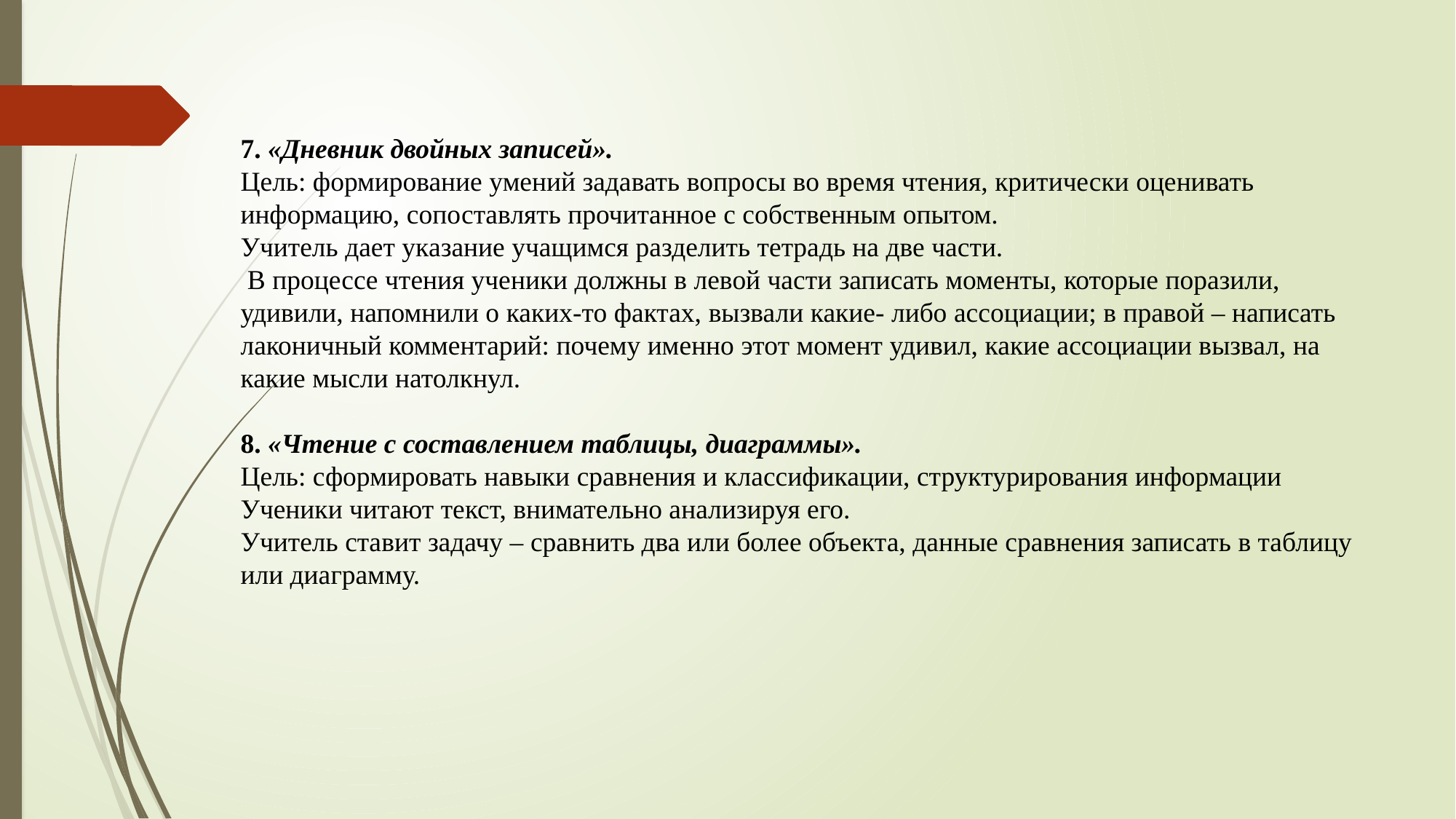

7. «Дневник двойных записей».
Цель: формирование умений задавать вопросы во время чтения, критически оценивать информацию, сопоставлять прочитанное с собственным опытом.
Учитель дает указание учащимся разделить тетрадь на две части.
 В процессе чтения ученики должны в левой части записать моменты, которые поразили, удивили, напомнили о каких-то фактах, вызвали какие- либо ассоциации; в правой – написать лаконичный комментарий: почему именно этот момент удивил, какие ассоциации вызвал, на какие мысли натолкнул.

8. «Чтение с составлением таблицы, диаграммы».
Цель: сформировать навыки сравнения и классификации, структурирования информации
Ученики читают текст, внимательно анализируя его.
Учитель ставит задачу – сравнить два или более объекта, данные сравнения записать в таблицу или диаграмму.